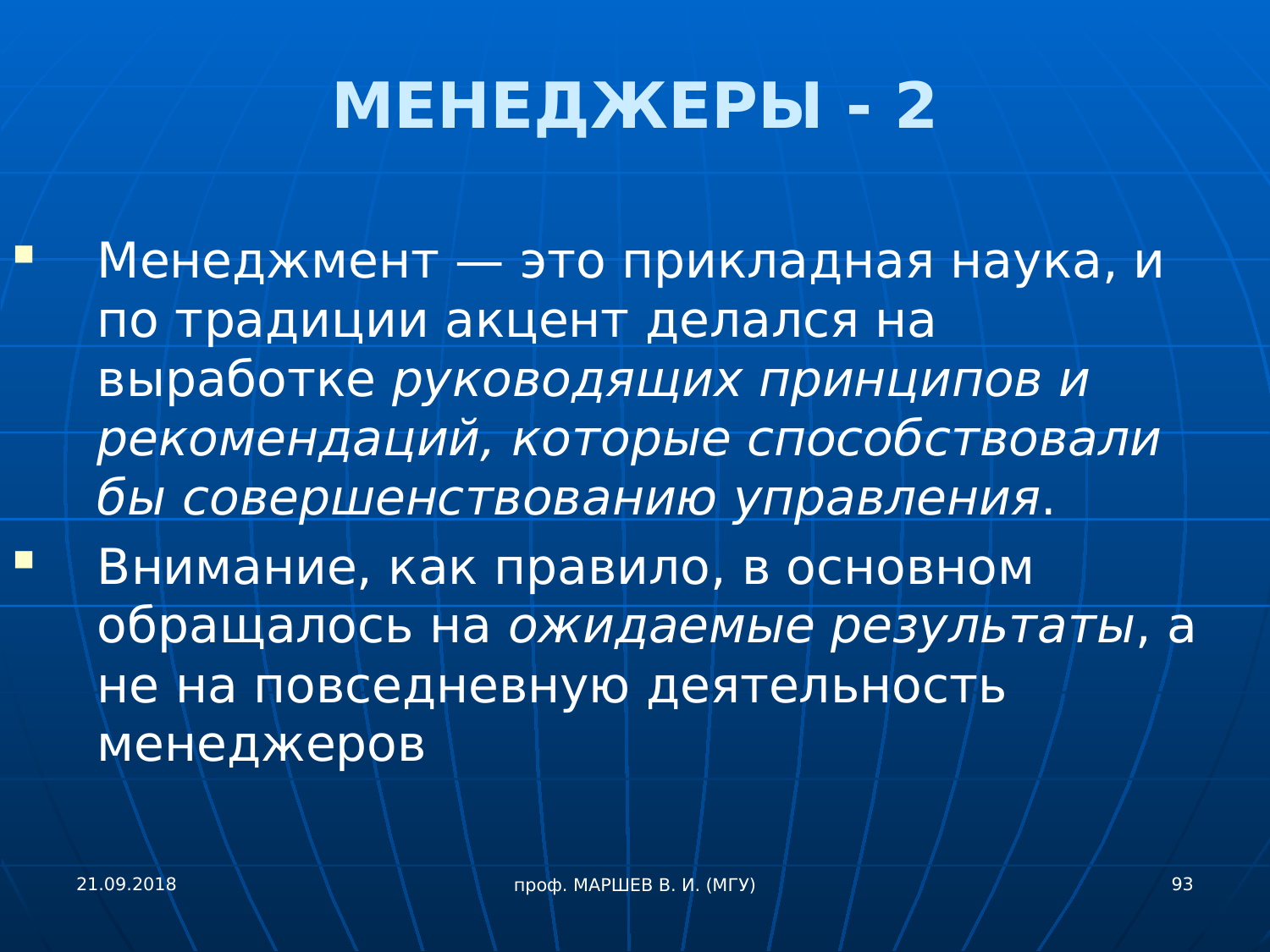

# МЕНЕДЖЕРЫ - 2
Менеджмент — это прикладная наука, и по традиции акцент делался на выработке руководящих принципов и рекомендаций, которые способствовали бы совершенствованию управления.
Внимание, как правило, в основном обращалось на ожидаемые результаты, а не на повседневную деятельность менеджеров

21.09.2018
93
проф. МАРШЕВ В. И. (МГУ)